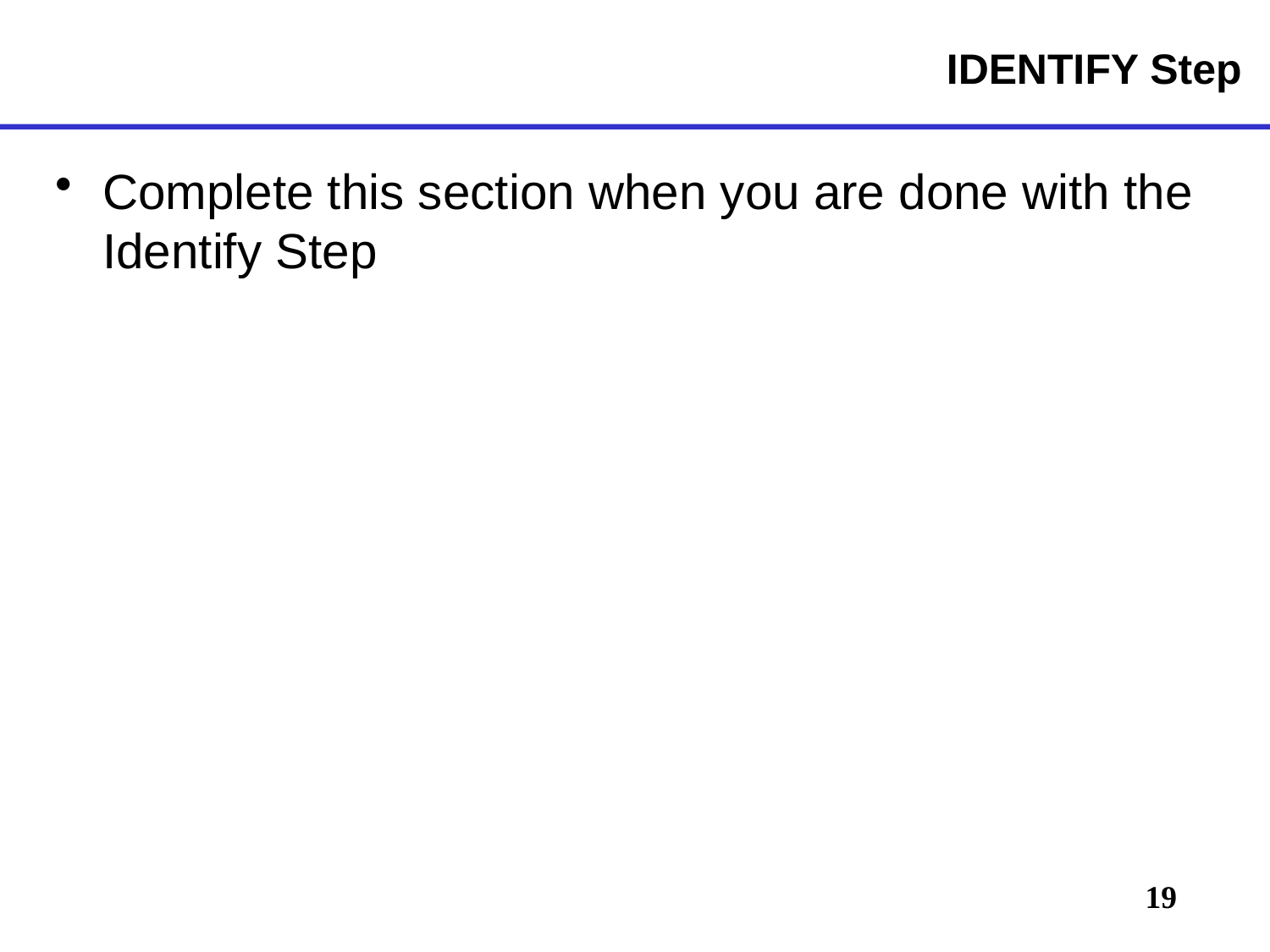

# IDENTIFY Step
Complete this section when you are done with the Identify Step